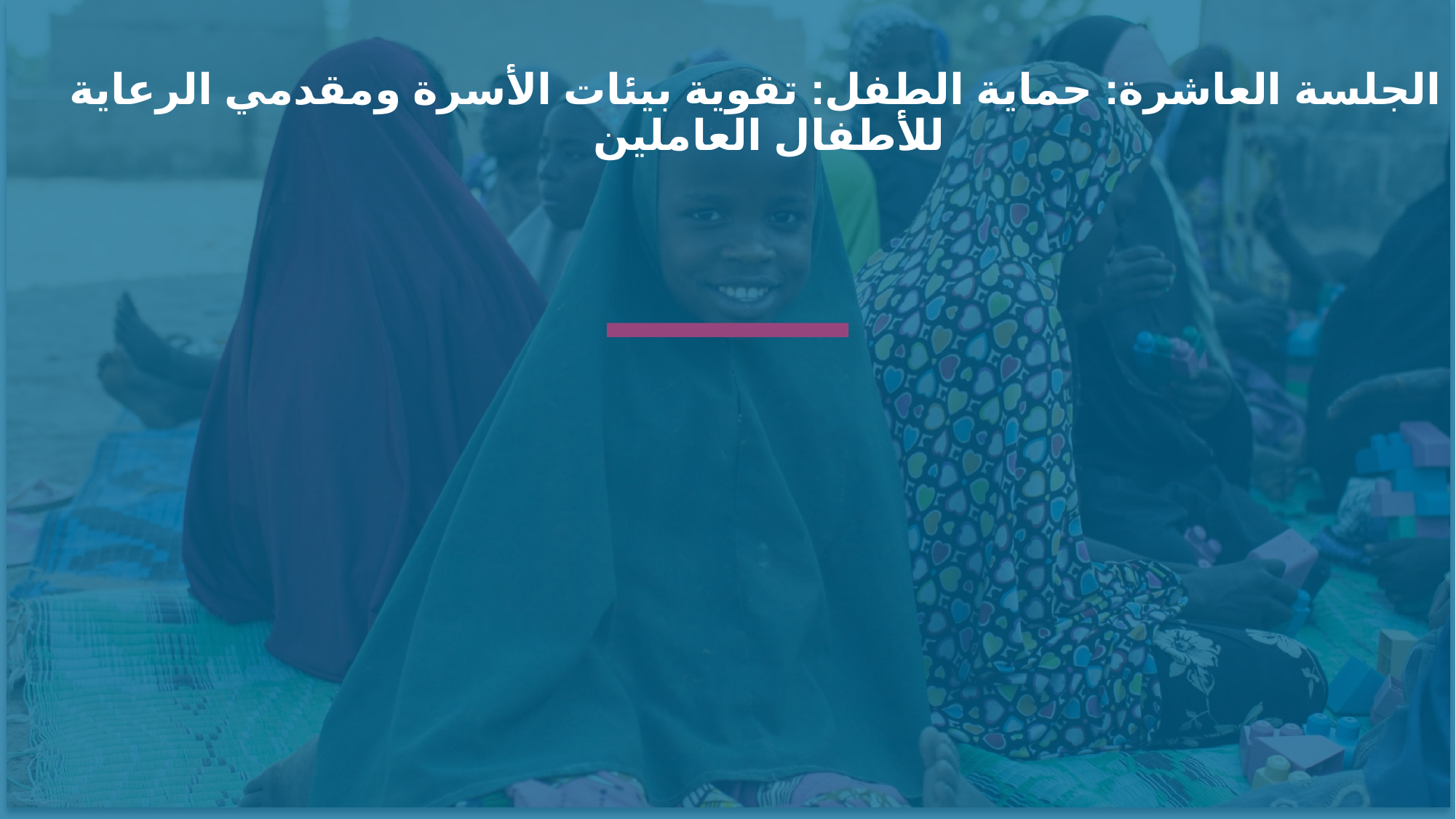

الجلسة العاشرة: حماية الطفل: تقوية بيئات الأسرة ومقدمي الرعاية للأطفال العاملين